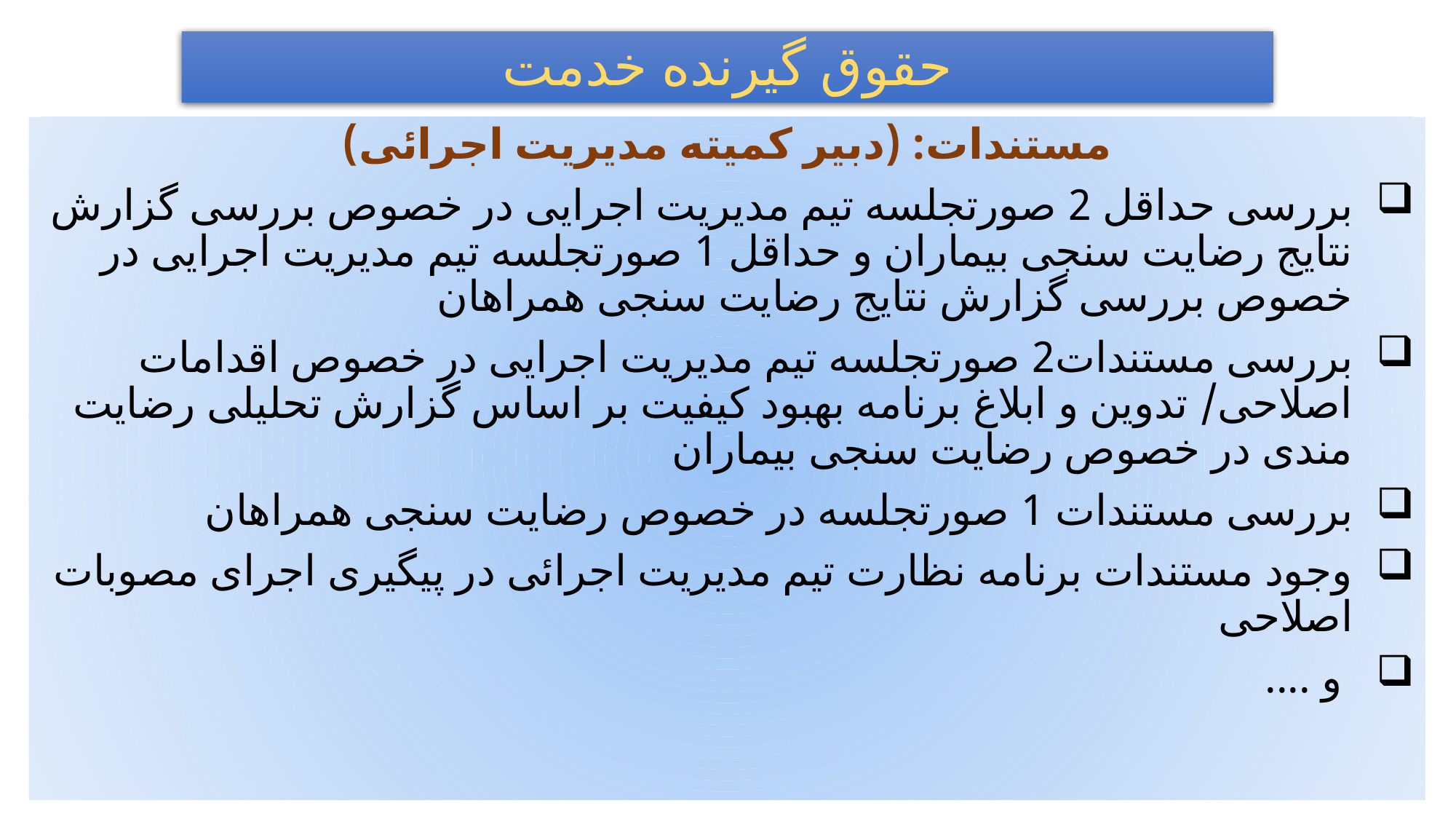

# حقوق گيرنده خدمت
مستندات: (دبیر کمیته مدیریت اجرائی)
بررسی حداقل 2 صورتجلسه تیم مدیریت اجرایی در خصوص بررسی گزارش نتایج رضایت سنجی بیماران و حداقل 1 صورتجلسه تیم مدیریت اجرایی در خصوص بررسی گزارش نتایج رضایت سنجی همراهان
بررسی مستندات2 صورتجلسه تیم مدیریت اجرایی در خصوص اقدامات اصلاحی/ تدوین و ابلاغ برنامه بهبود کیفیت بر اساس گزارش تحلیلی رضایت مندی در خصوص رضایت سنجی بیماران
بررسی مستندات 1 صورتجلسه در خصوص رضایت سنجی همراهان
وجود مستندات برنامه نظارت تیم مدیریت اجرائی در پیگیری اجرای مصوبات اصلاحی
 و ....